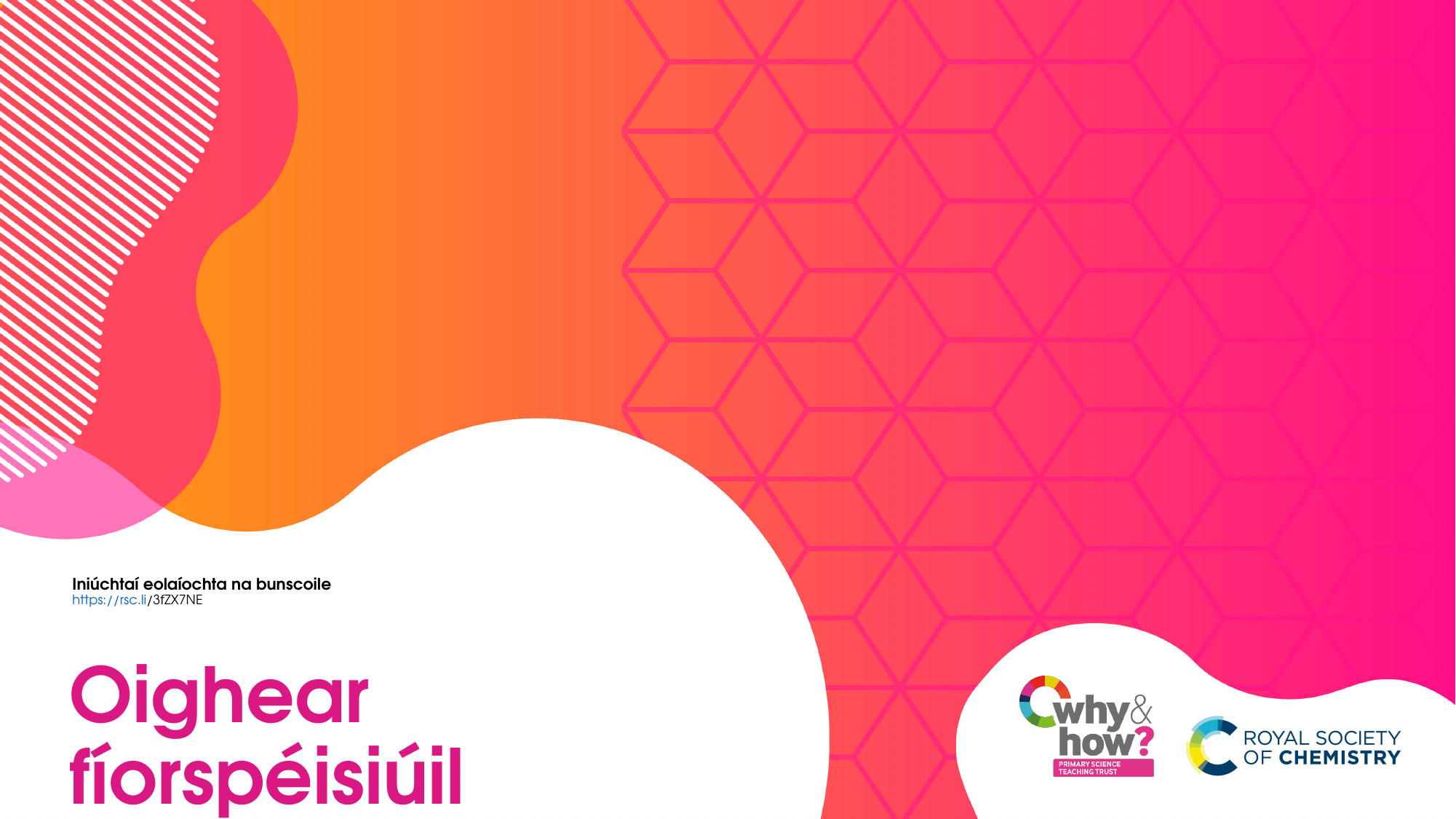

# Iniúchtaí eolaíochta na bunscoile https://rsc.li/3fZX7NE
Oighear fíorspéisiúil